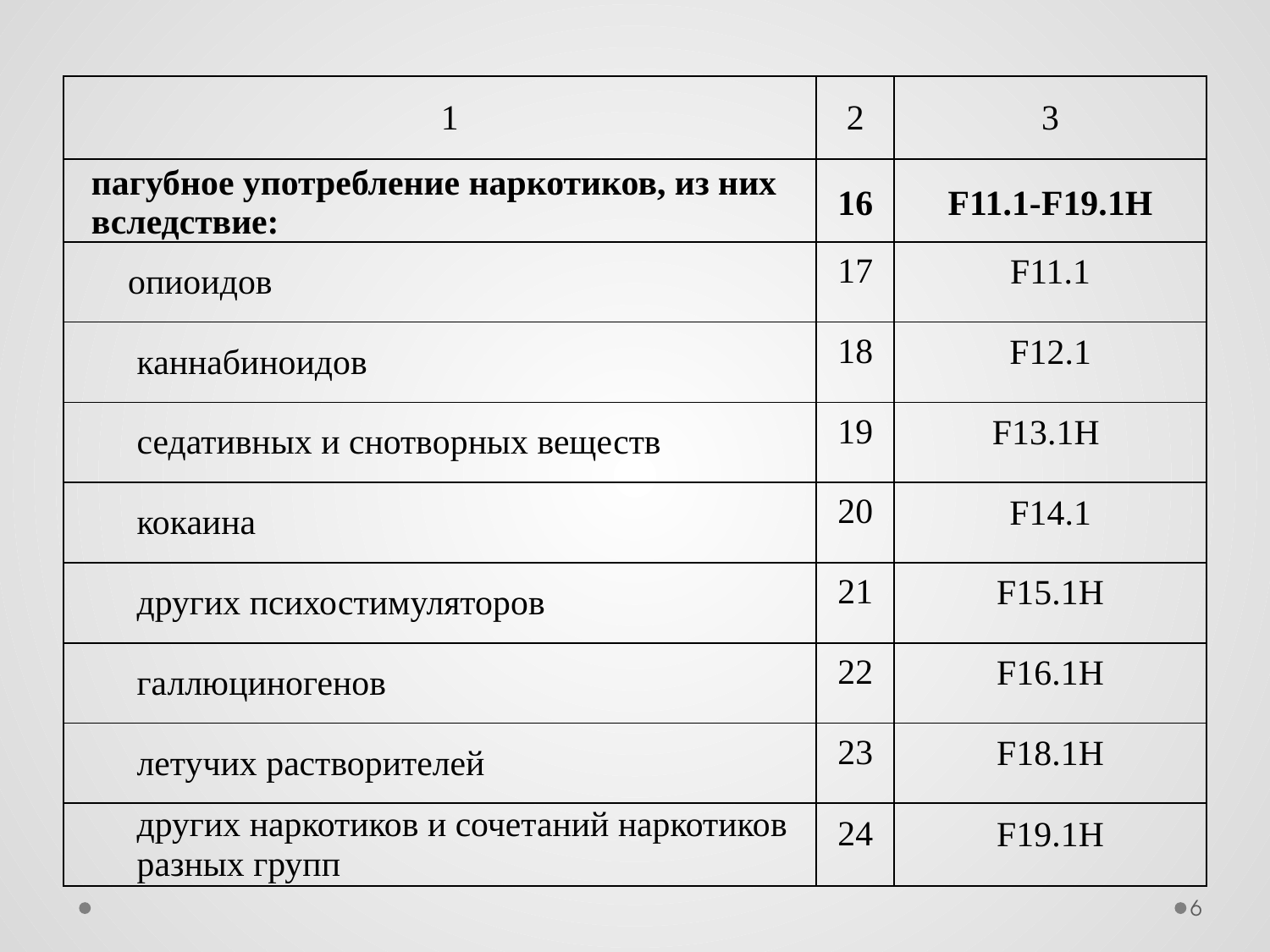

| 1 | 2 | 3 |
| --- | --- | --- |
| пагубное употребление наркотиков, из них вследствие: | 16 | F11.1-F19.1H |
| опиоидов | 17 | F11.1 |
| каннабиноидов | 18 | F12.1 |
| седативных и снотворных веществ | 19 | F13.1Н |
| кокаина | 20 | F14.1 |
| других психостимуляторов | 21 | F15.1Н |
| галлюциногенов | 22 | F16.1Н |
| летучих растворителей | 23 | F18.1Н |
| других наркотиков и сочетаний наркотиков разных групп | 24 | F19.1Н |

6